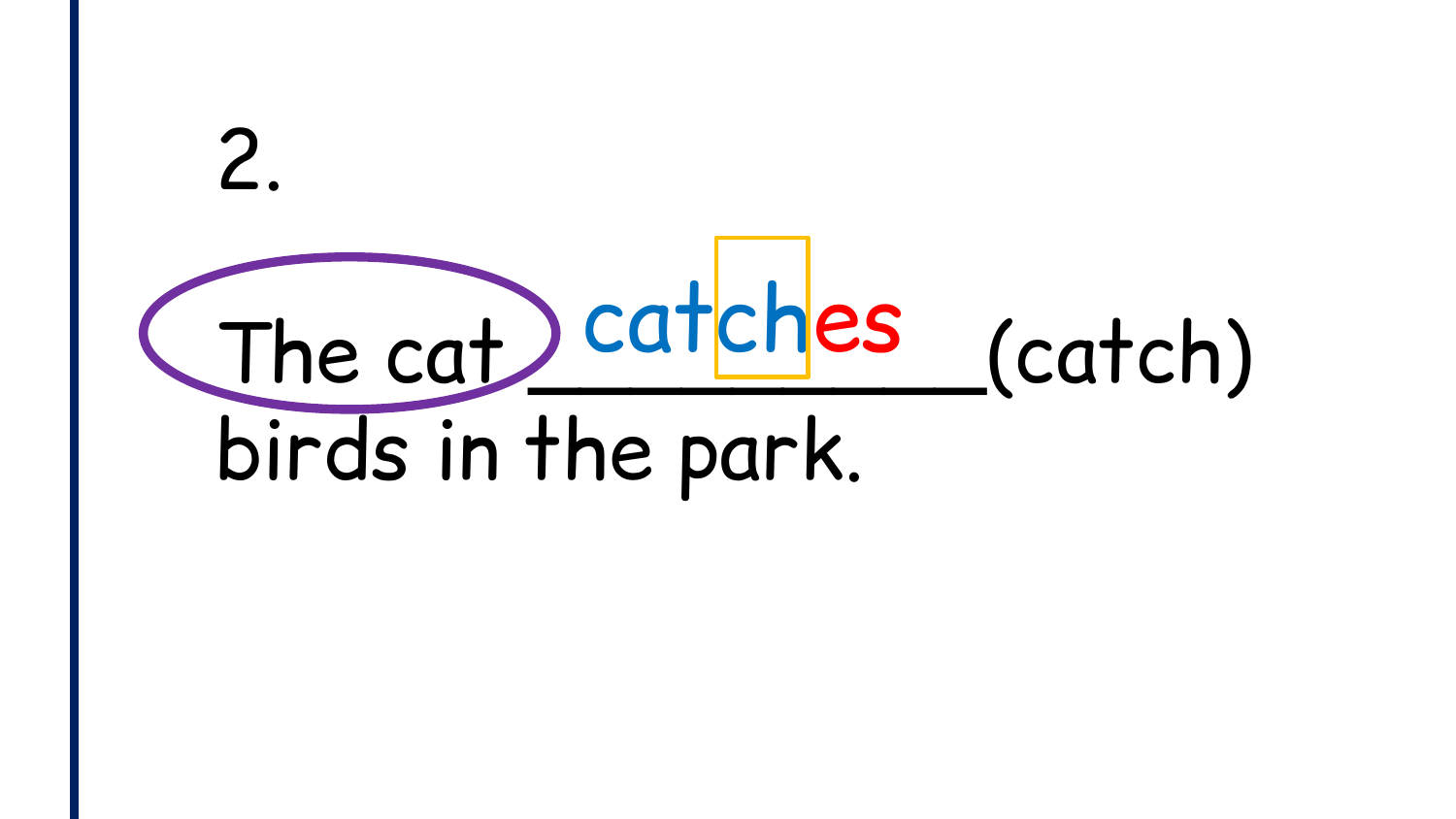

2.

The cat _________(catch) birds in the park.

catches